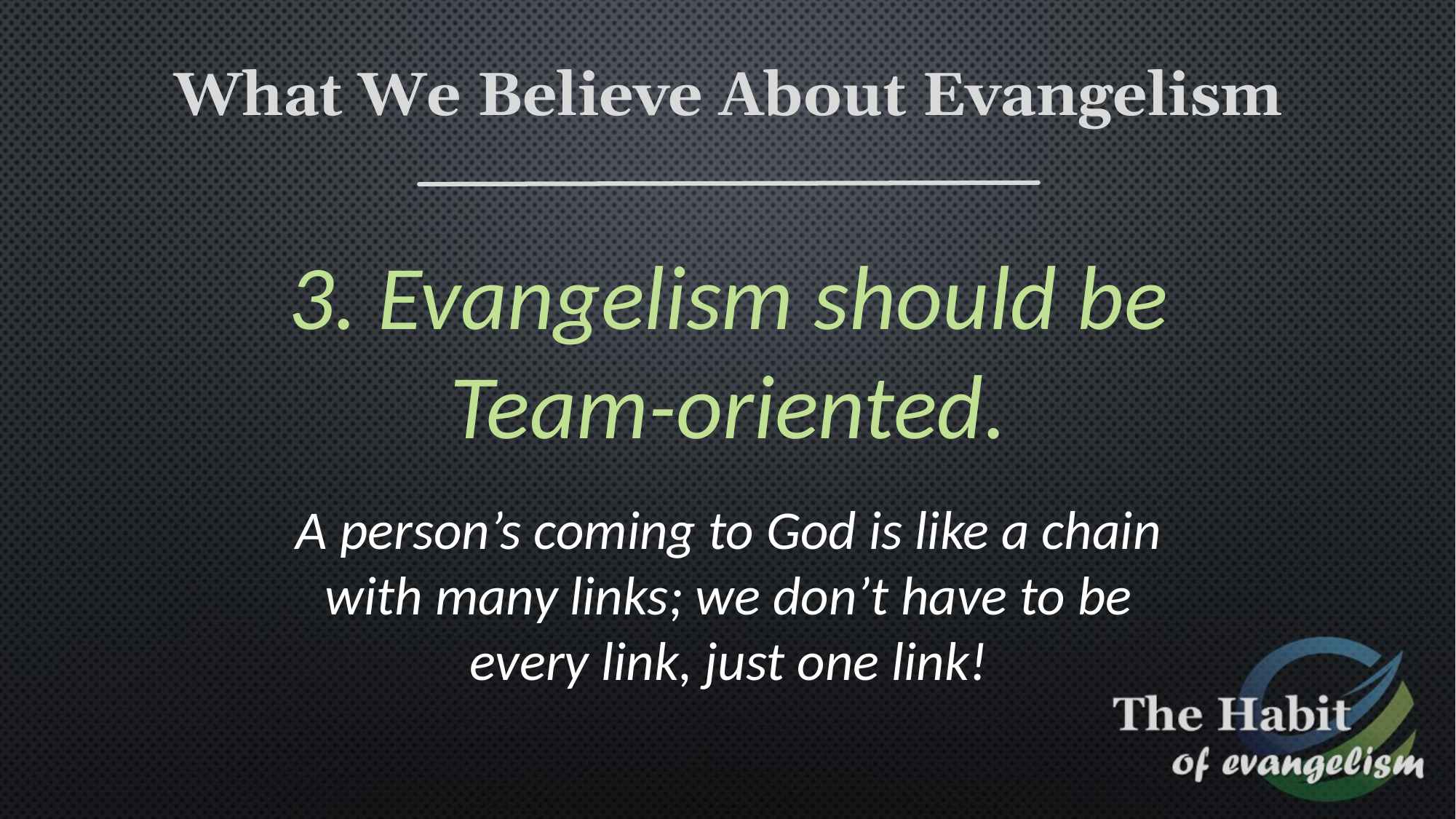

What We Believe About Evangelism
3. Evangelism should be Team-oriented.
A person’s coming to God is like a chain with many links; we don’t have to be every link, just one link!